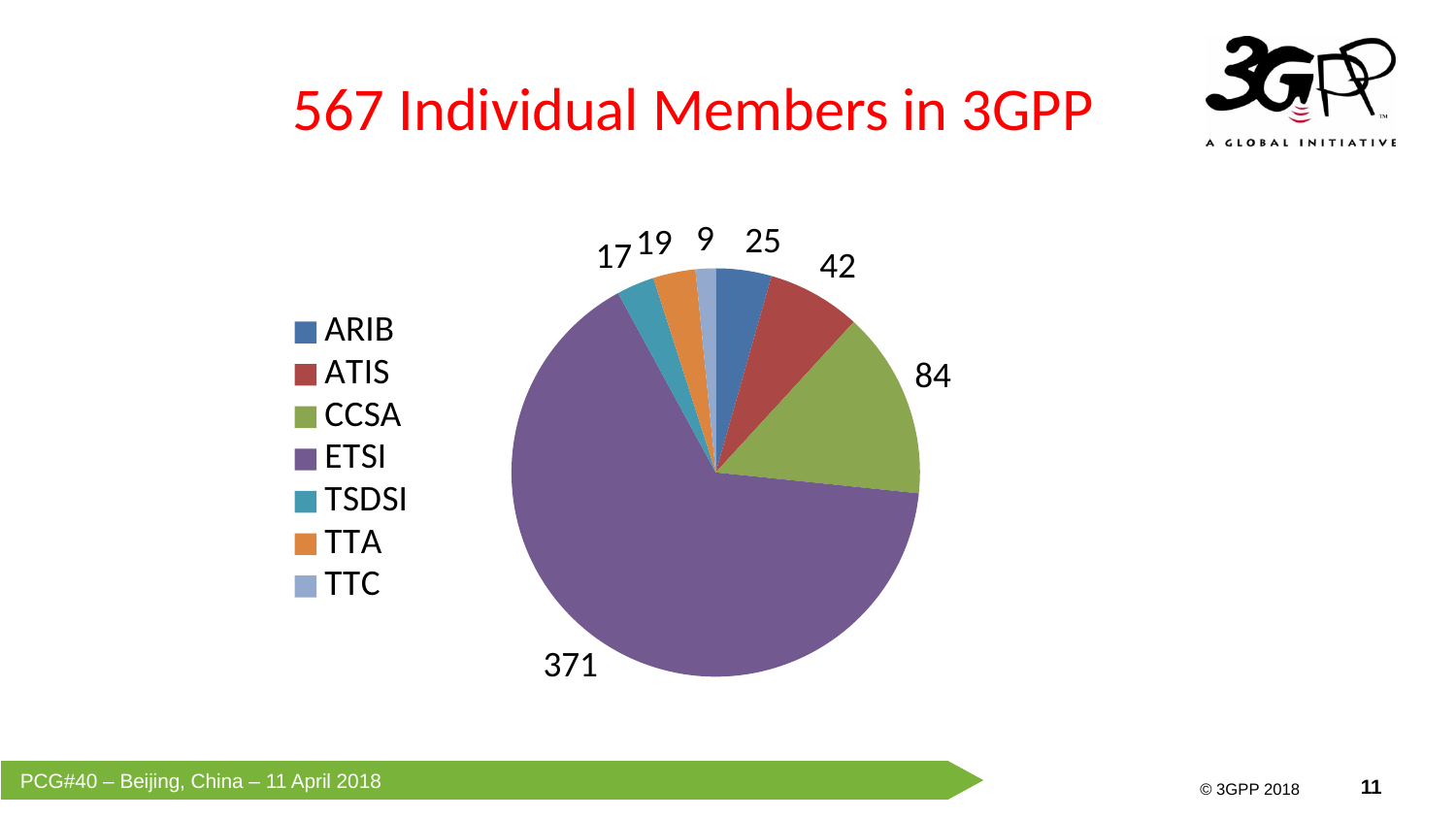

# 567 Individual Members in 3GPP

### Chart

| Category | Individual Members |
|---|---|
| ARIB | 25.0 |
| ATIS | 42.0 |
| CCSA | 84.0 |
| ETSI | 371.0 |
| TSDSI | 17.0 |
| TTA | 19.0 |
| TTC | 9.0 |